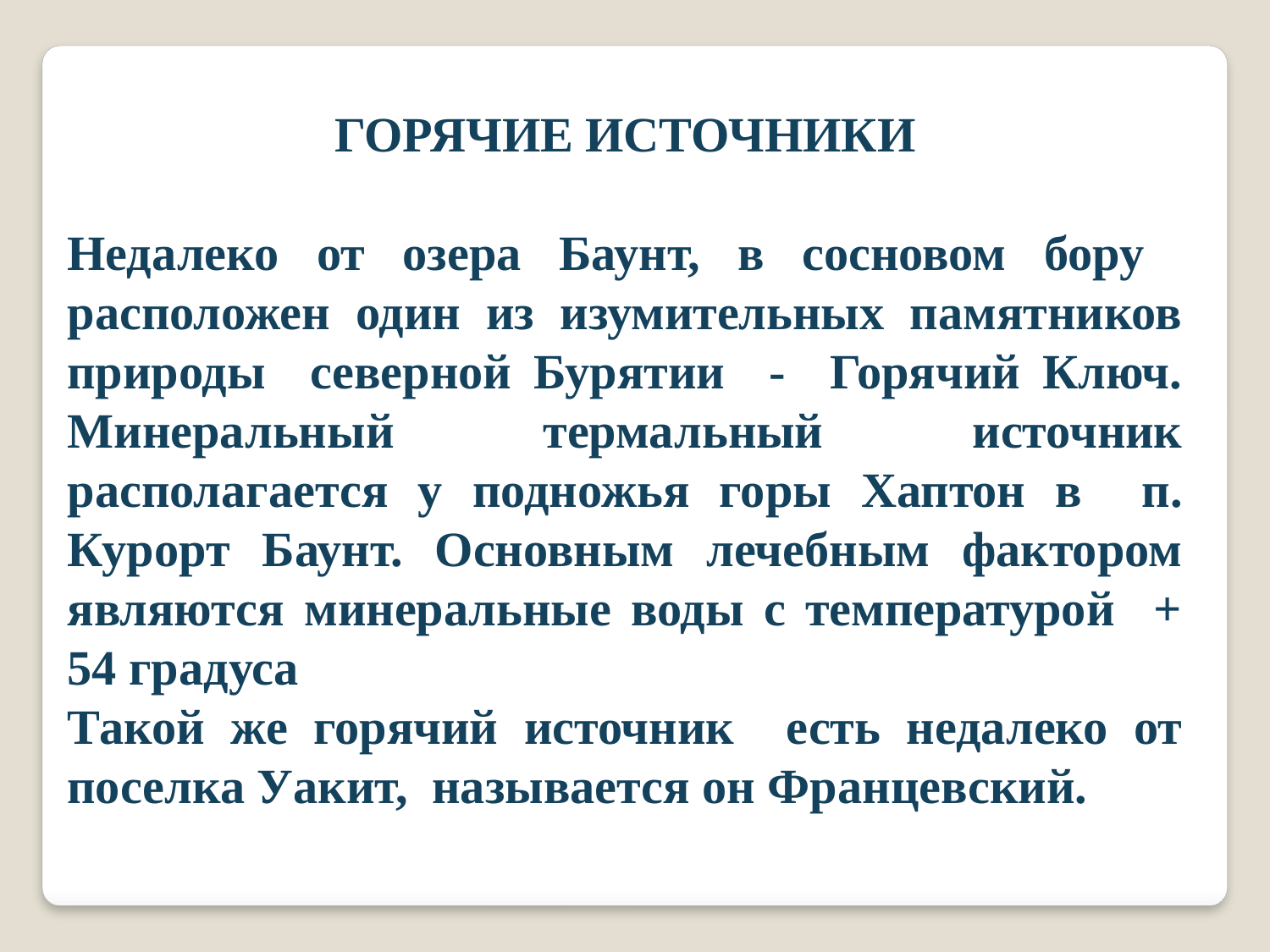

ГОРЯЧИЕ ИСТОЧНИКИ

Недалеко от озера Баунт, в сосновом бору  расположен один из изумительных памятников природы  северной Бурятии  -  Горячий Ключ. Минеральный термальный источник располагается у подножья горы Хаптон в  п. Курорт Баунт. Основным лечебным фактором являются минеральные воды с температурой  + 54 градуса
Такой же горячий источник  есть недалеко от поселка Уакит,  называется он Францевский.